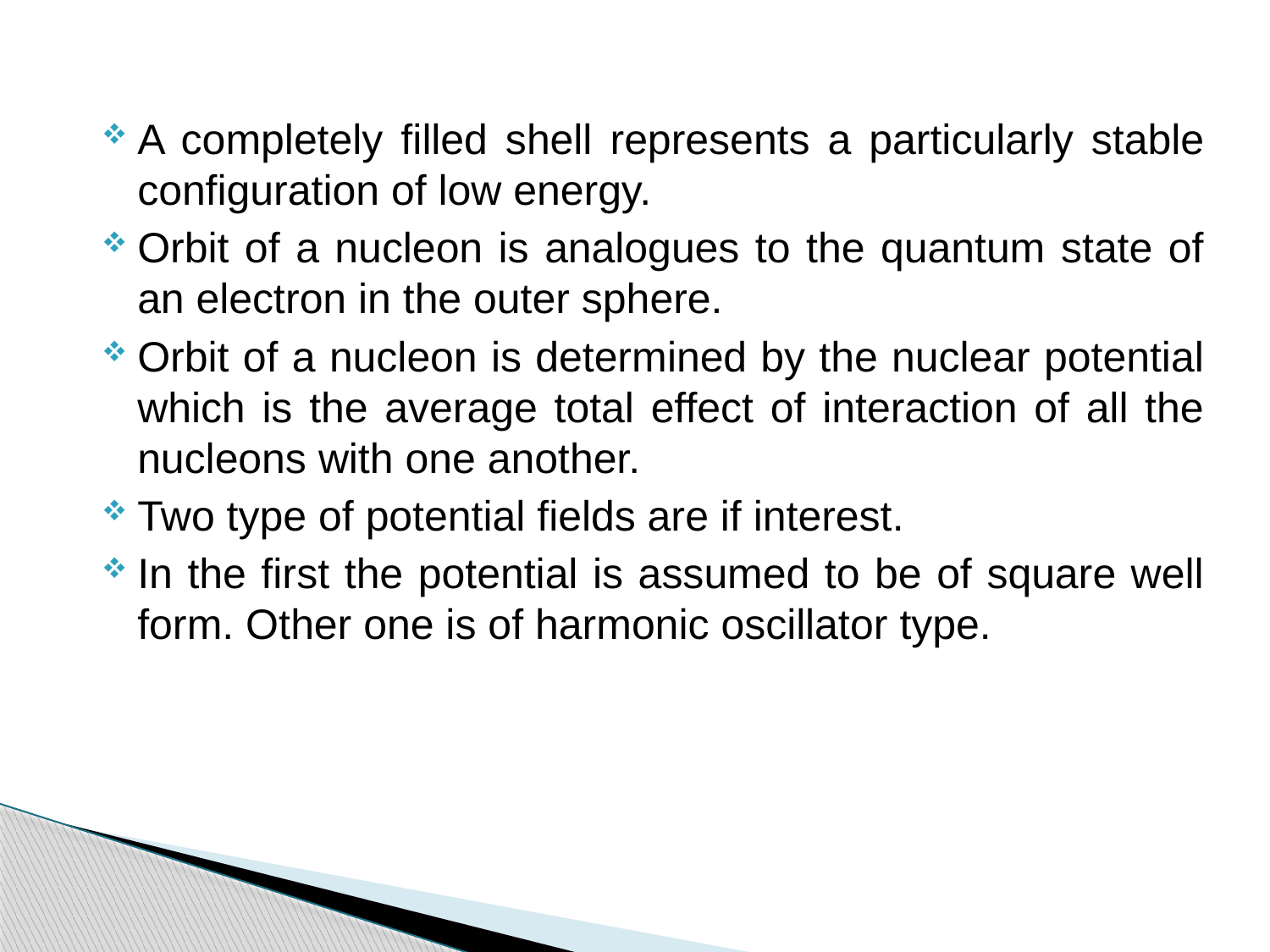

A completely filled shell represents a particularly stable configuration of low energy.
Orbit of a nucleon is analogues to the quantum state of an electron in the outer sphere.
Orbit of a nucleon is determined by the nuclear potential which is the average total effect of interaction of all the nucleons with one another.
Two type of potential fields are if interest.
In the first the potential is assumed to be of square well form. Other one is of harmonic oscillator type.